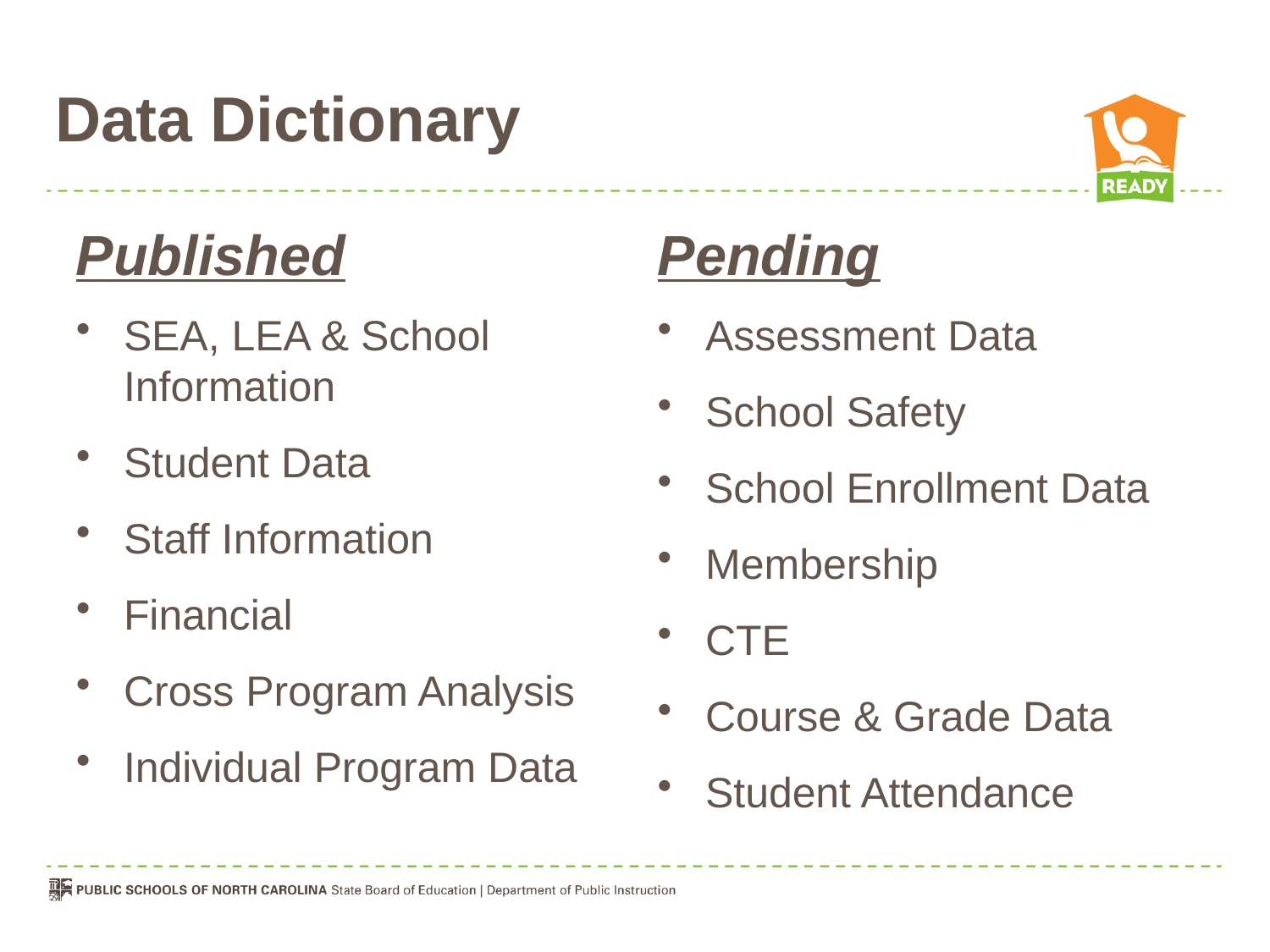

# Data Dictionary
Published
Pending
SEA, LEA & School Information
Student Data
Staff Information
Financial
Cross Program Analysis
Individual Program Data
Assessment Data
School Safety
School Enrollment Data
Membership
CTE
Course & Grade Data
Student Attendance